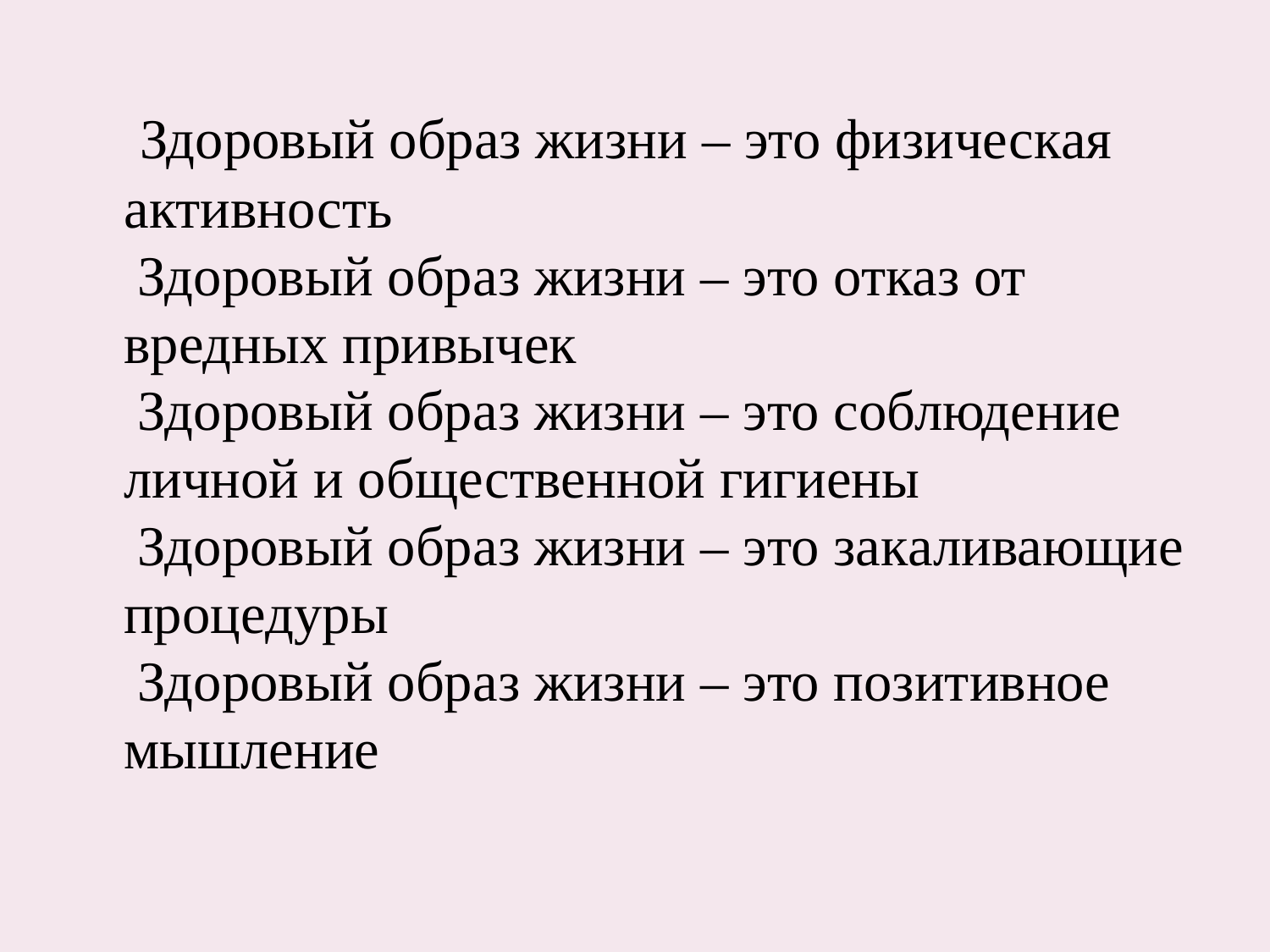

Здоровый образ жизни – это физическая активность
 Здоровый образ жизни – это отказ от вредных привычек
 Здоровый образ жизни – это соблюдение личной и общественной гигиены
 Здоровый образ жизни – это закаливающие процедуры
 Здоровый образ жизни – это позитивное мышление
#